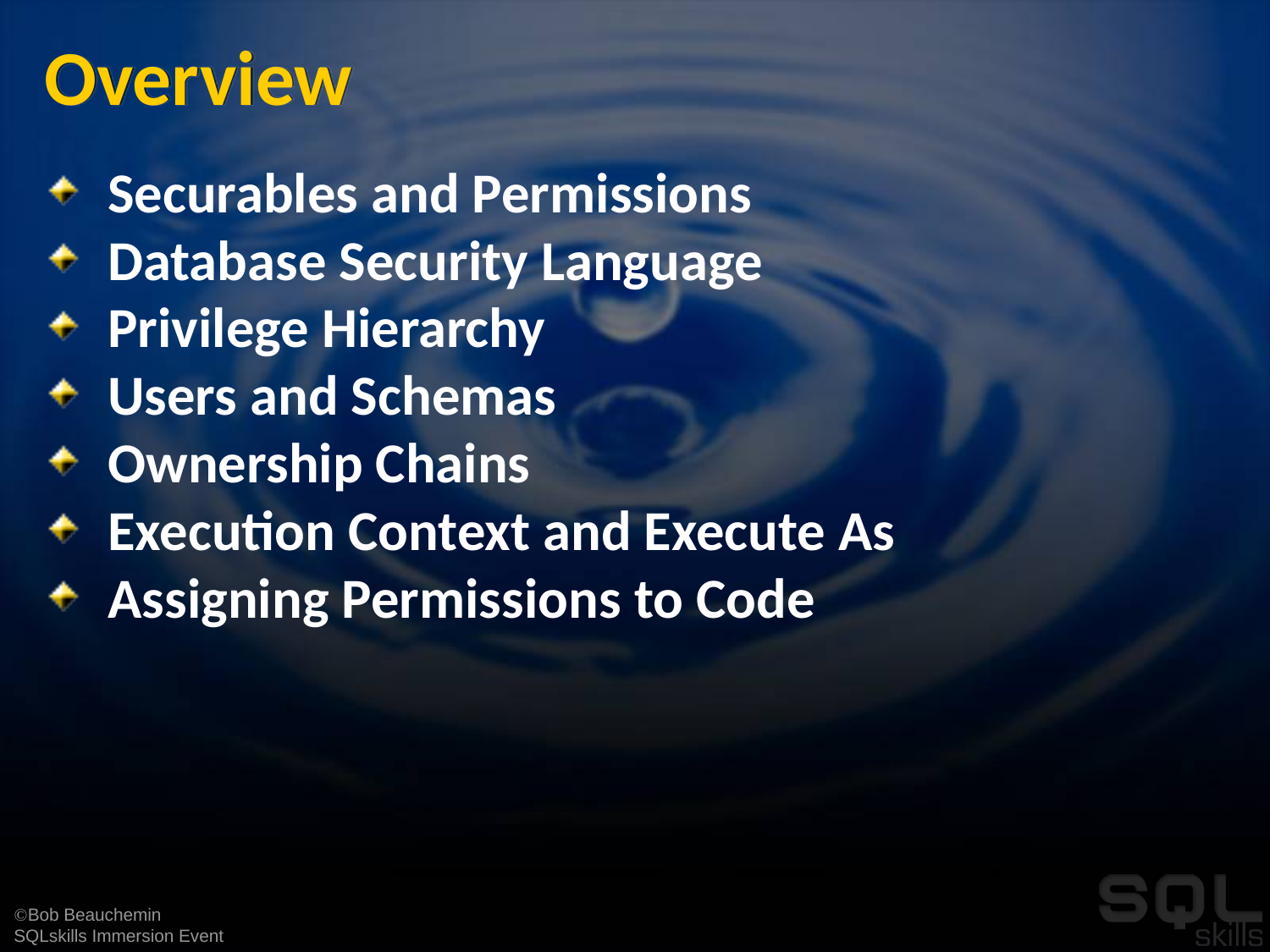

# Overview
Securables and Permissions
Database Security Language
Privilege Hierarchy
Users and Schemas
Ownership Chains
Execution Context and Execute As
Assigning Permissions to Code